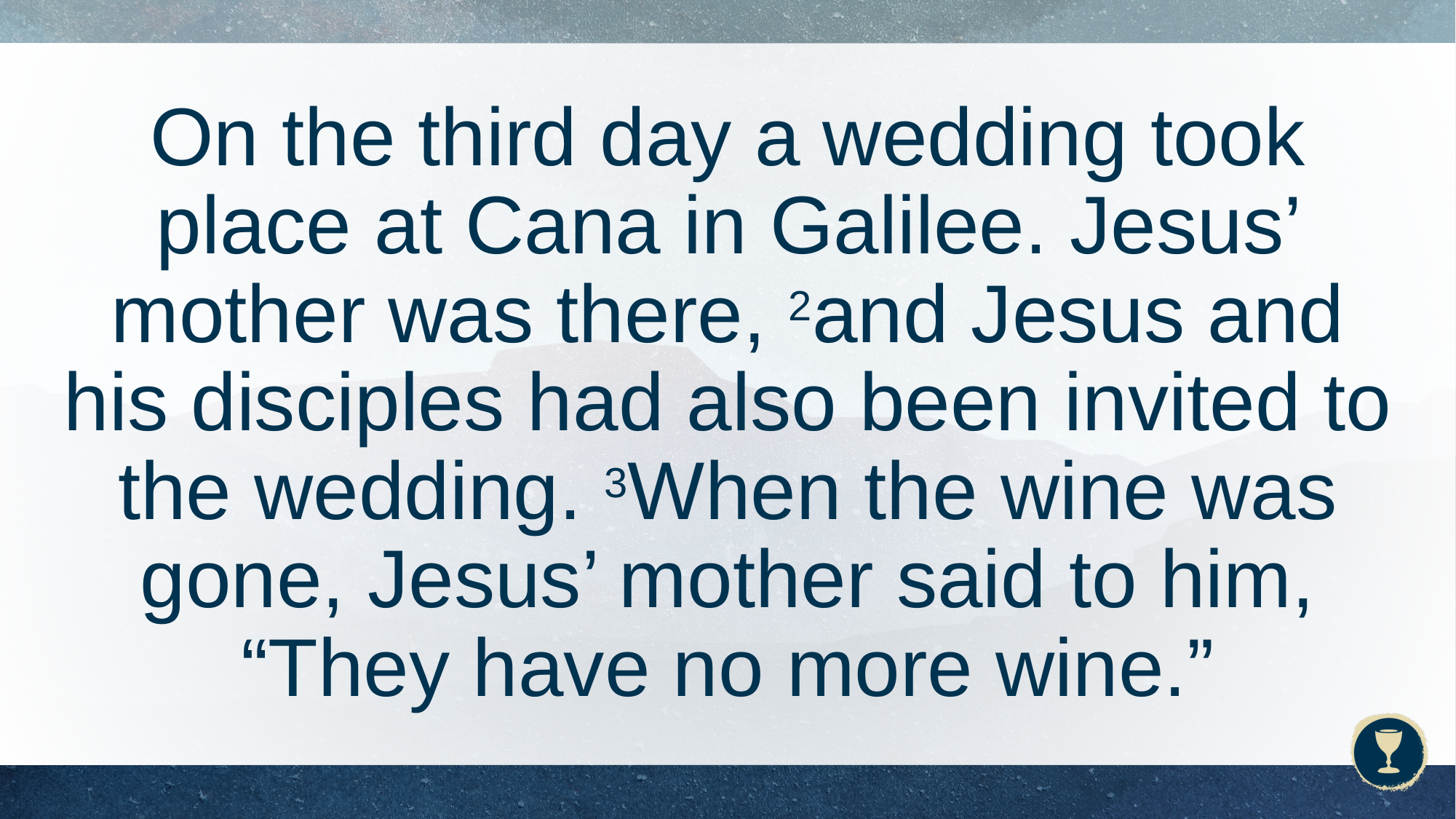

# On the third day a wedding took place at Cana in Galilee. Jesus’ mother was there, 2and Jesus and his disciples had also been invited to the wedding. 3When the wine was gone, Jesus’ mother said to him, “They have no more wine.”